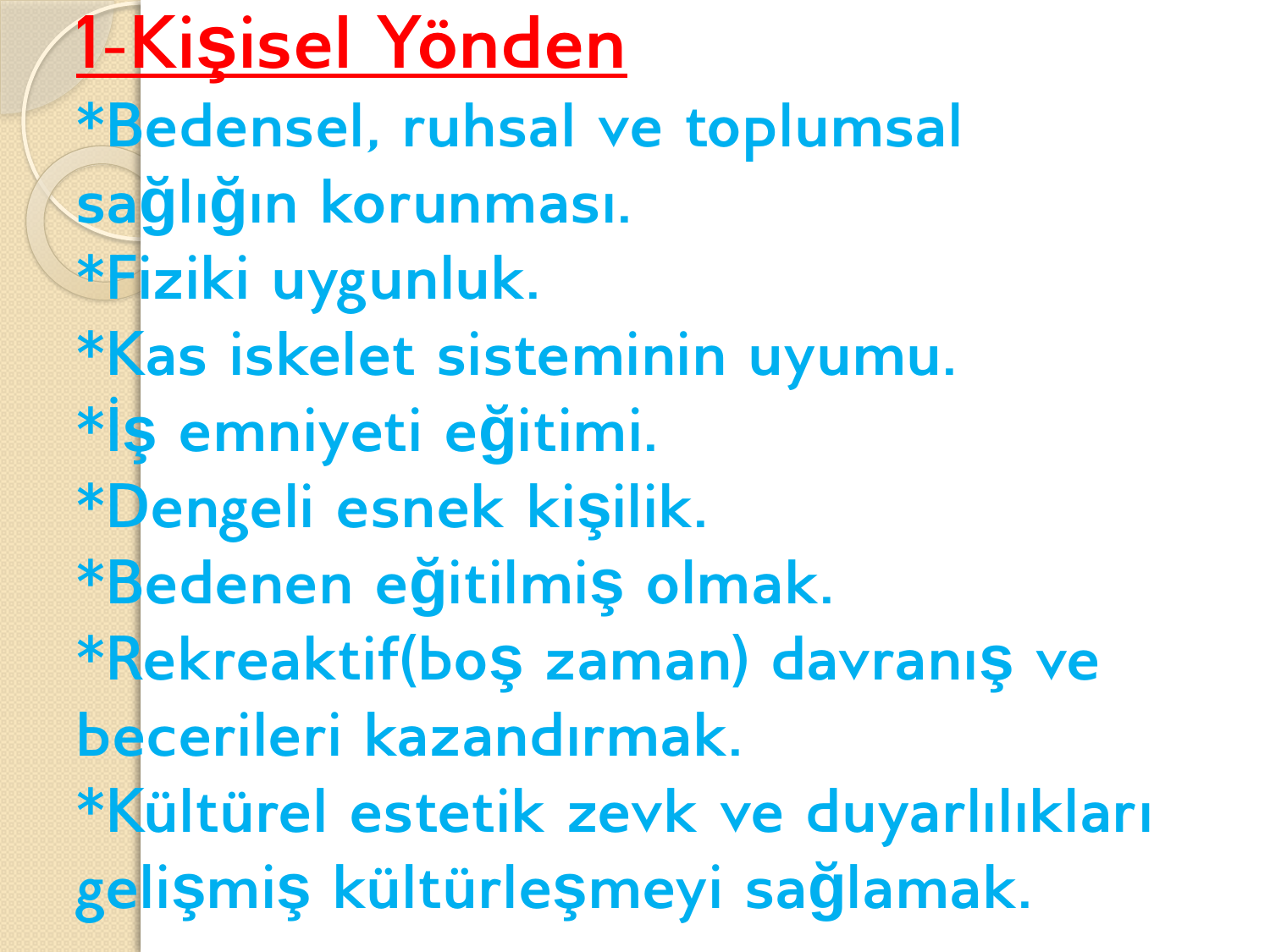

# 1-Kişisel Yönden *Bedensel, ruhsal ve toplumsal sağlığın korunması. *Fiziki uygunluk. *Kas iskelet sisteminin uyumu. *İş emniyeti eğitimi. *Dengeli esnek kişilik. *Bedenen eğitilmiş olmak. *Rekreaktif(boş zaman) davranış ve becerileri kazandırmak. *Kültürel estetik zevk ve duyarlılıkları gelişmiş kültürleşmeyi sağlamak.